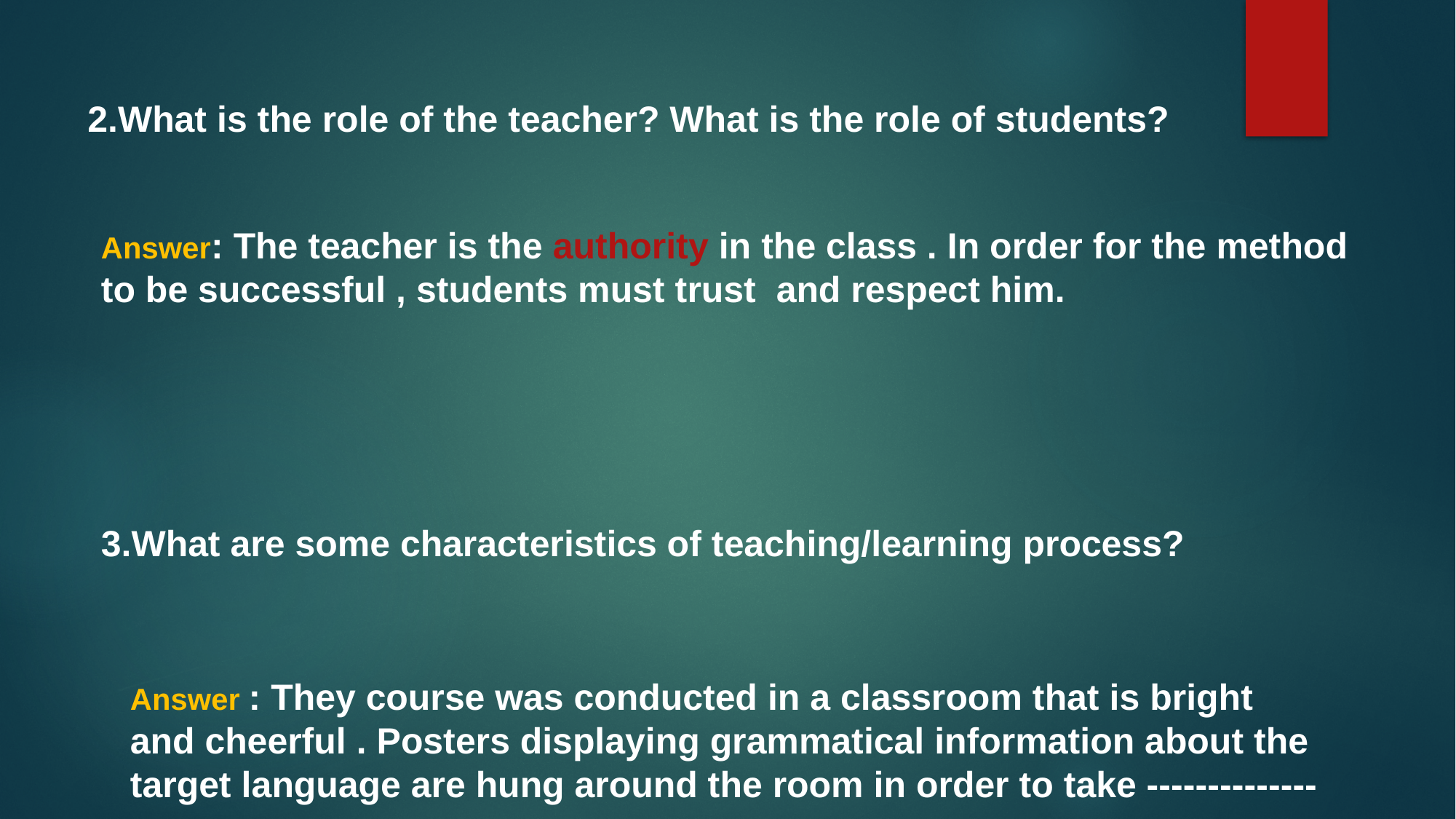

2.What is the role of the teacher? What is the role of students?
Answer: The teacher is the authority in the class . In order for the method to be successful , students must trust  and respect him.
3.What are some characteristics of teaching/learning process?
Answer : They course was conducted in a classroom that is bright and cheerful . Posters displaying grammatical information about the target language are hung around the room in order to take --------------